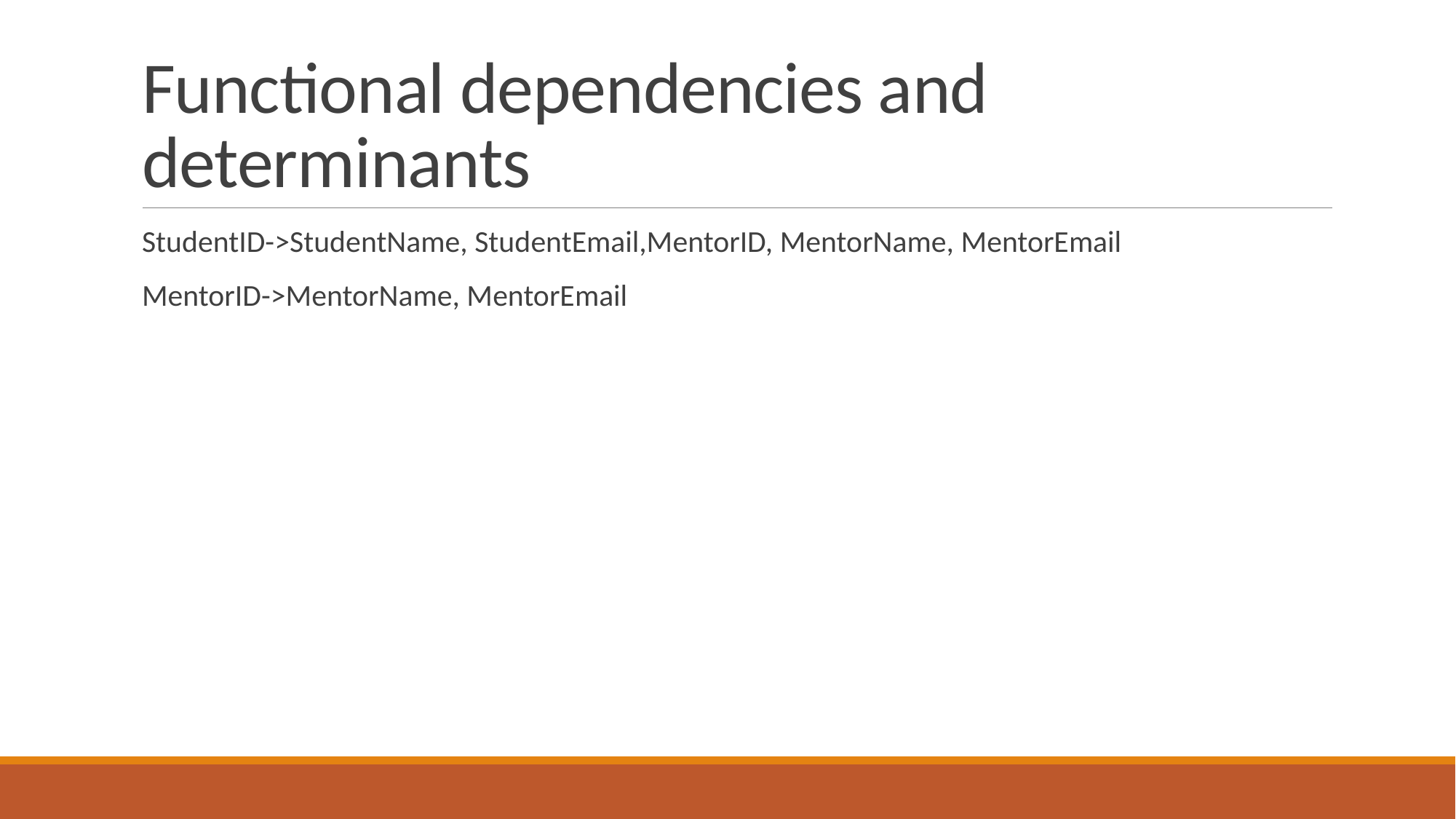

# Functional dependencies and determinants
StudentID->StudentName, StudentEmail,MentorID, MentorName, MentorEmail
MentorID->MentorName, MentorEmail